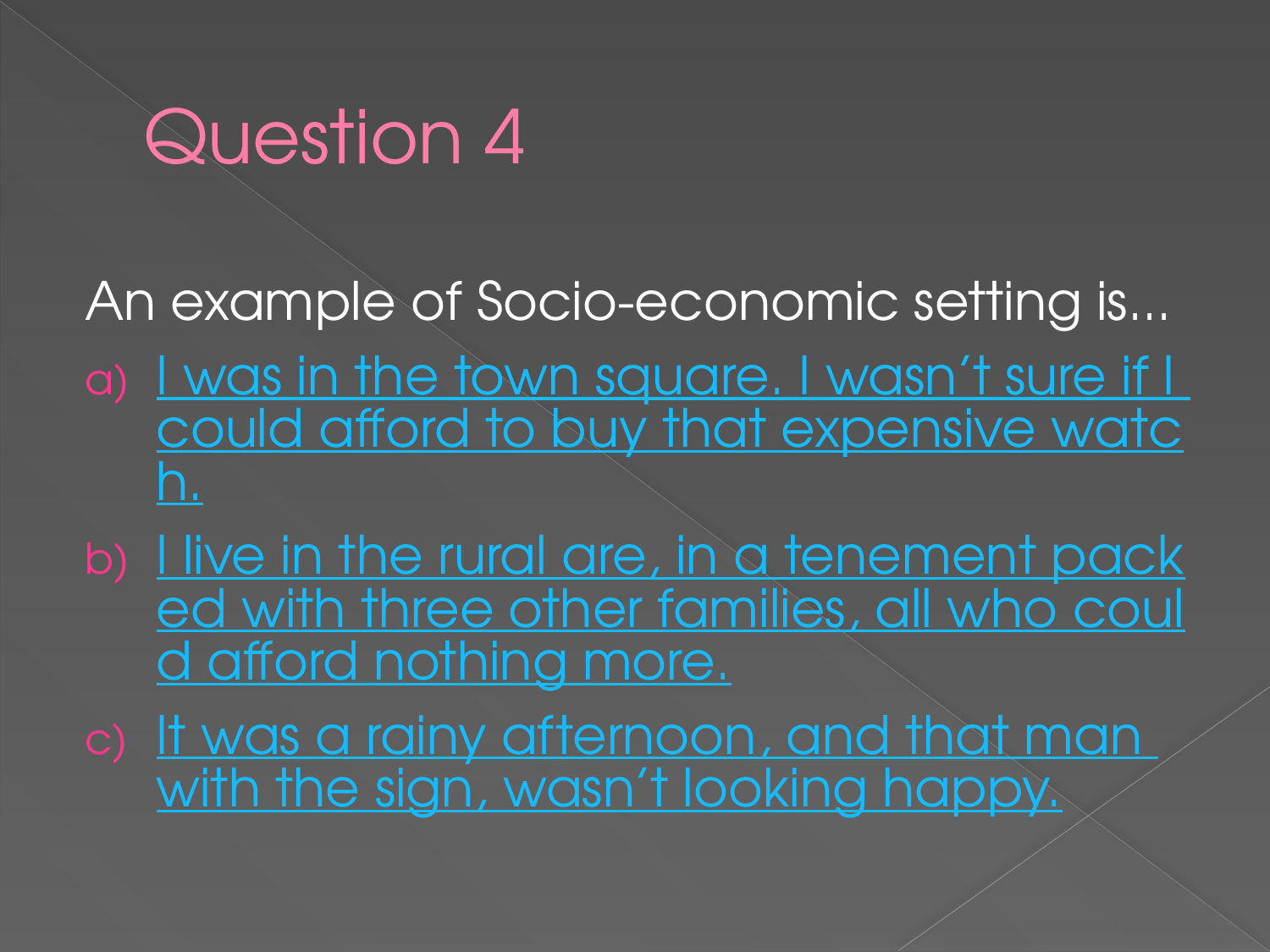

# Question 4
An example of Socio-economic setting is...
I was in the town square. I wasn’t sure if I could afford to buy that expensive watch.
I live in the rural are, in a tenement packed with three other families, all who could afford nothing more.
It was a rainy afternoon, and that man with the sign, wasn’t looking happy.